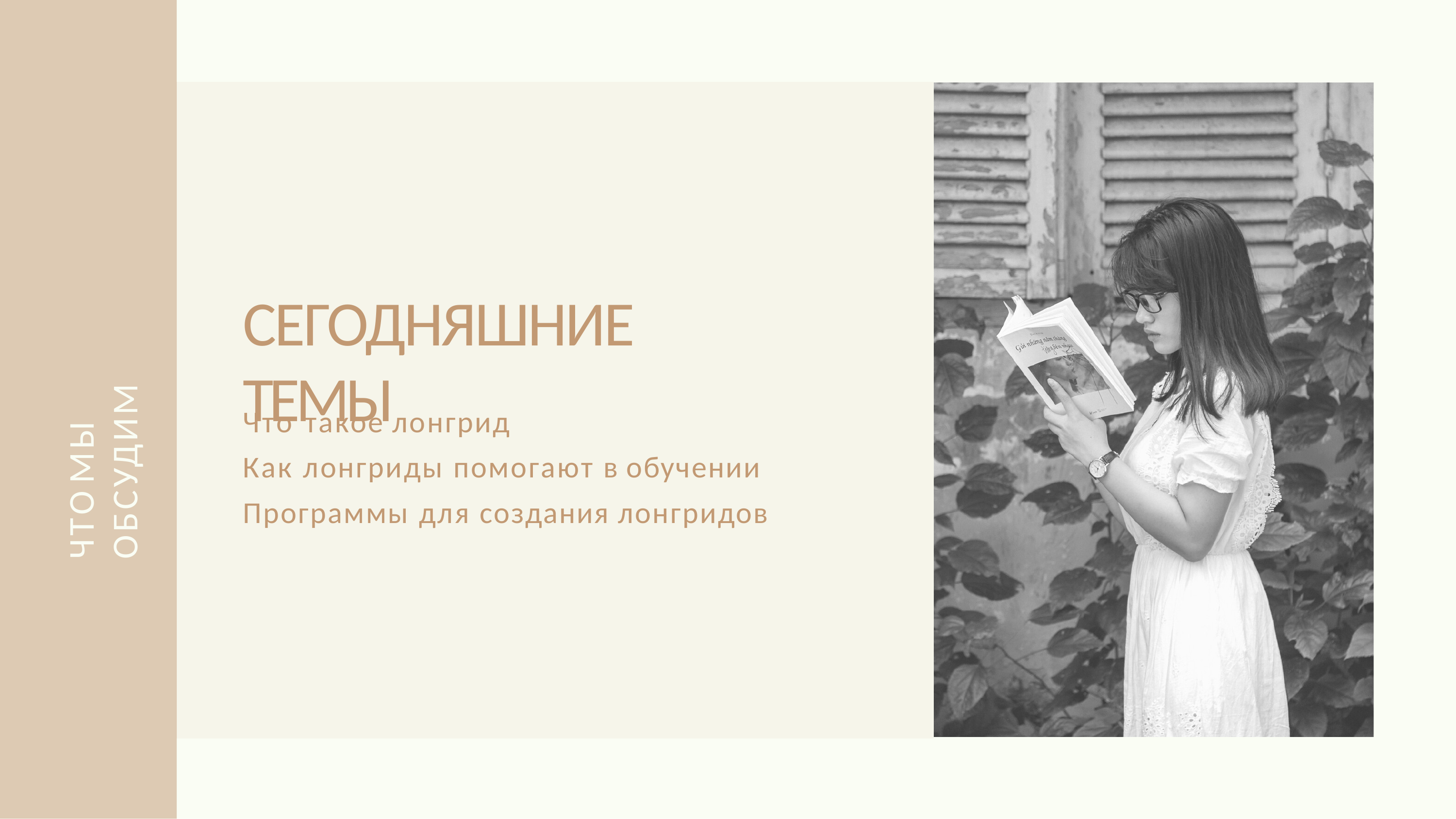

ЧТО	МЫ	ОБСУДИМ
# СЕГОДНЯШНИЕ ТЕМЫ
Что такое лонгрид
Как лонгриды помогают в обучении  Программы для создания лонгридов